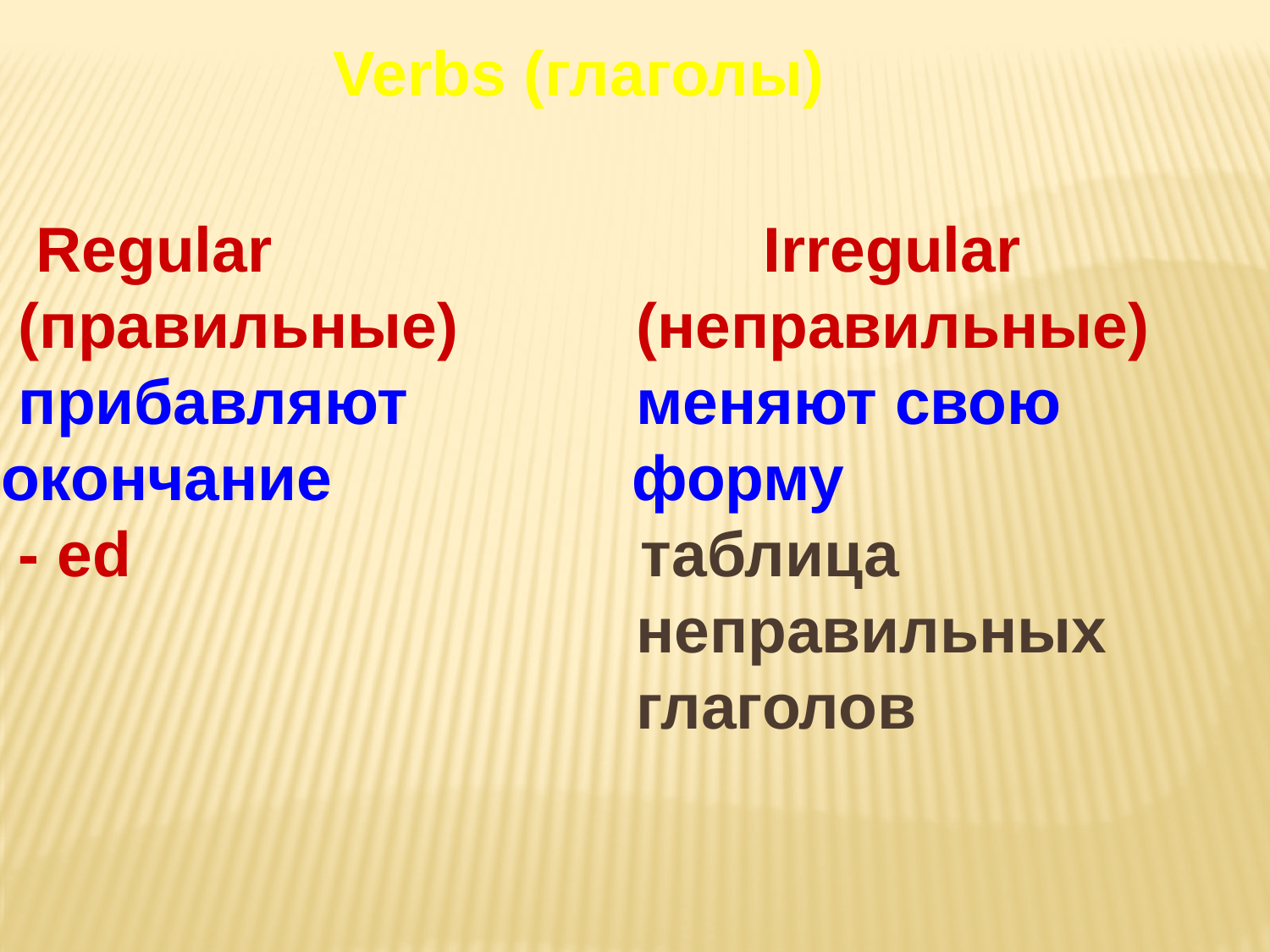

Verbs (глаголы)

  Regular                            Irregular
 (правильные)    	(неправильные)
 прибавляют             меняют свою
окончание  		       форму
 - ed                             таблица
					неправильных
					глаголов